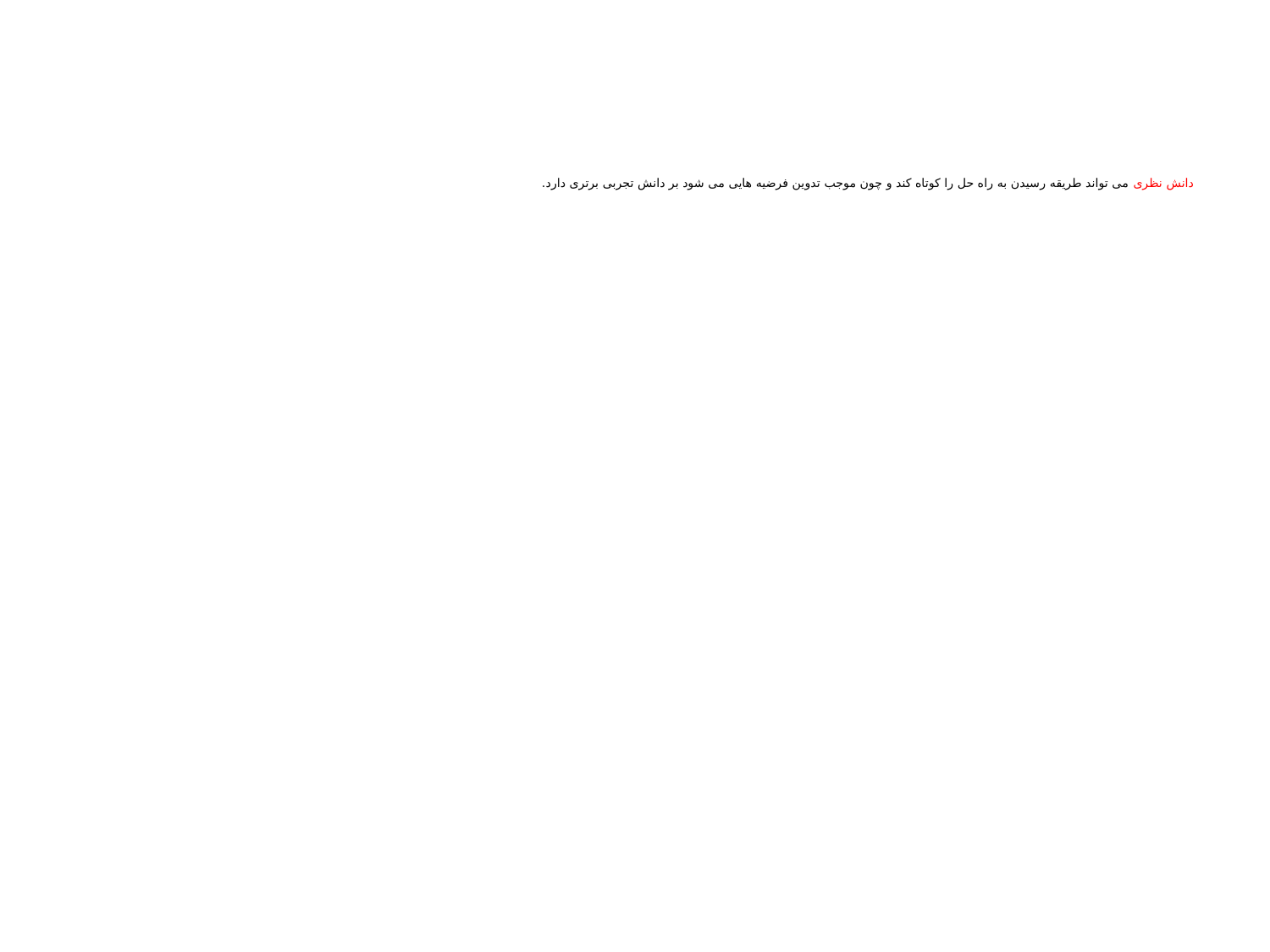

# دانش نظری می تواند طریقه رسیدن به راه حل را کوتاه کند و چون موجب تدوین فرضیه هایی می شود بر دانش تجربی برتری دارد.